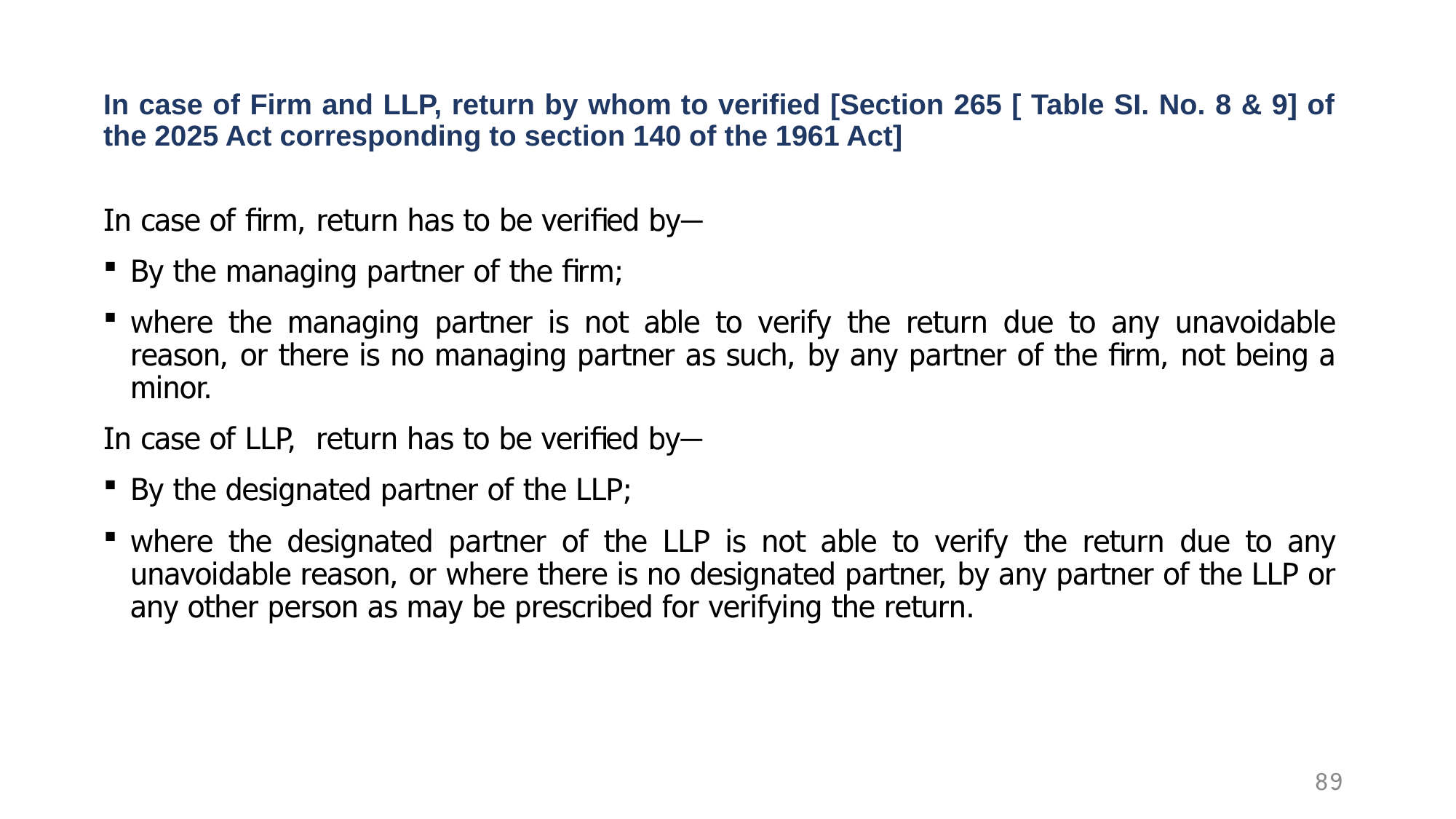

# In case of Firm and LLP, return by whom to verified [Section 265 [ Table SI. No. 8 & 9] of the 2025 Act corresponding to section 140 of the 1961 Act]
In case of firm, return has to be verified by─
By the managing partner of the firm;
where the managing partner is not able to verify the return due to any unavoidable reason, or there is no managing partner as such, by any partner of the firm, not being a minor.
In case of LLP,  return has to be verified by─
By the designated partner of the LLP;
where the designated partner of the LLP is not able to verify the return due to any unavoidable reason, or where there is no designated partner, by any partner of the LLP or any other person as may be prescribed for verifying the return.

89